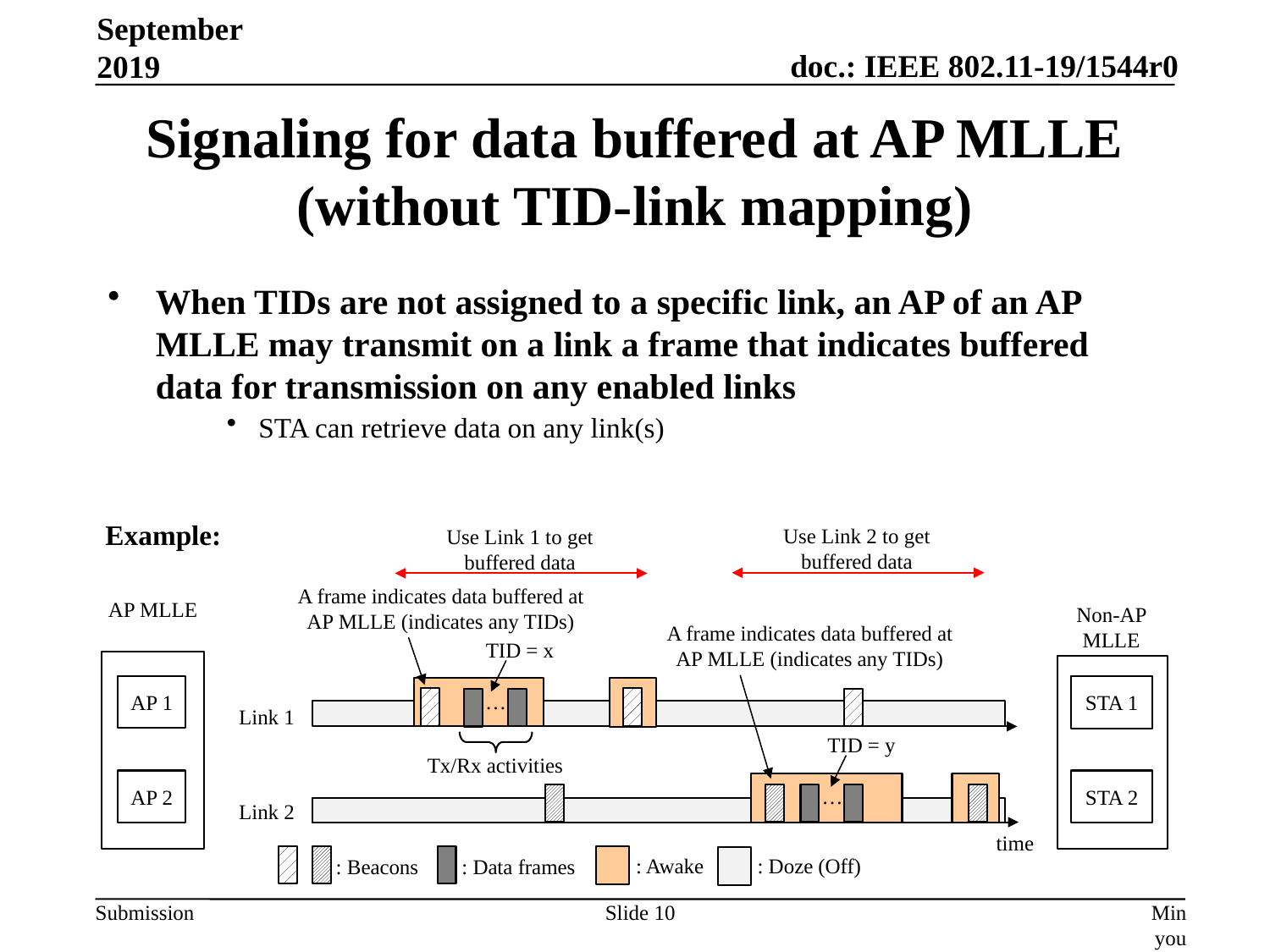

September 2019
# Signaling for data buffered at AP MLLE (without TID-link mapping)
When TIDs are not assigned to a specific link, an AP of an AP MLLE may transmit on a link a frame that indicates buffered data for transmission on any enabled links
STA can retrieve data on any link(s)

Example:
Use Link 2 to get buffered data
Use Link 1 to get buffered data
A frame indicates data buffered at AP MLLE (indicates any TIDs)
AP MLLE
Non-AP MLLE
A frame indicates data buffered at AP MLLE (indicates any TIDs)
TID = x
AP 1
STA 1

…

Link 1

TID = y
Tx/Rx activities
AP 2
STA 2

…

Link 2

time

: Awake
: Doze (Off)
: Beacons
: Data frames

Slide 10
Minyoung Park et.al., (Intel Corporation)